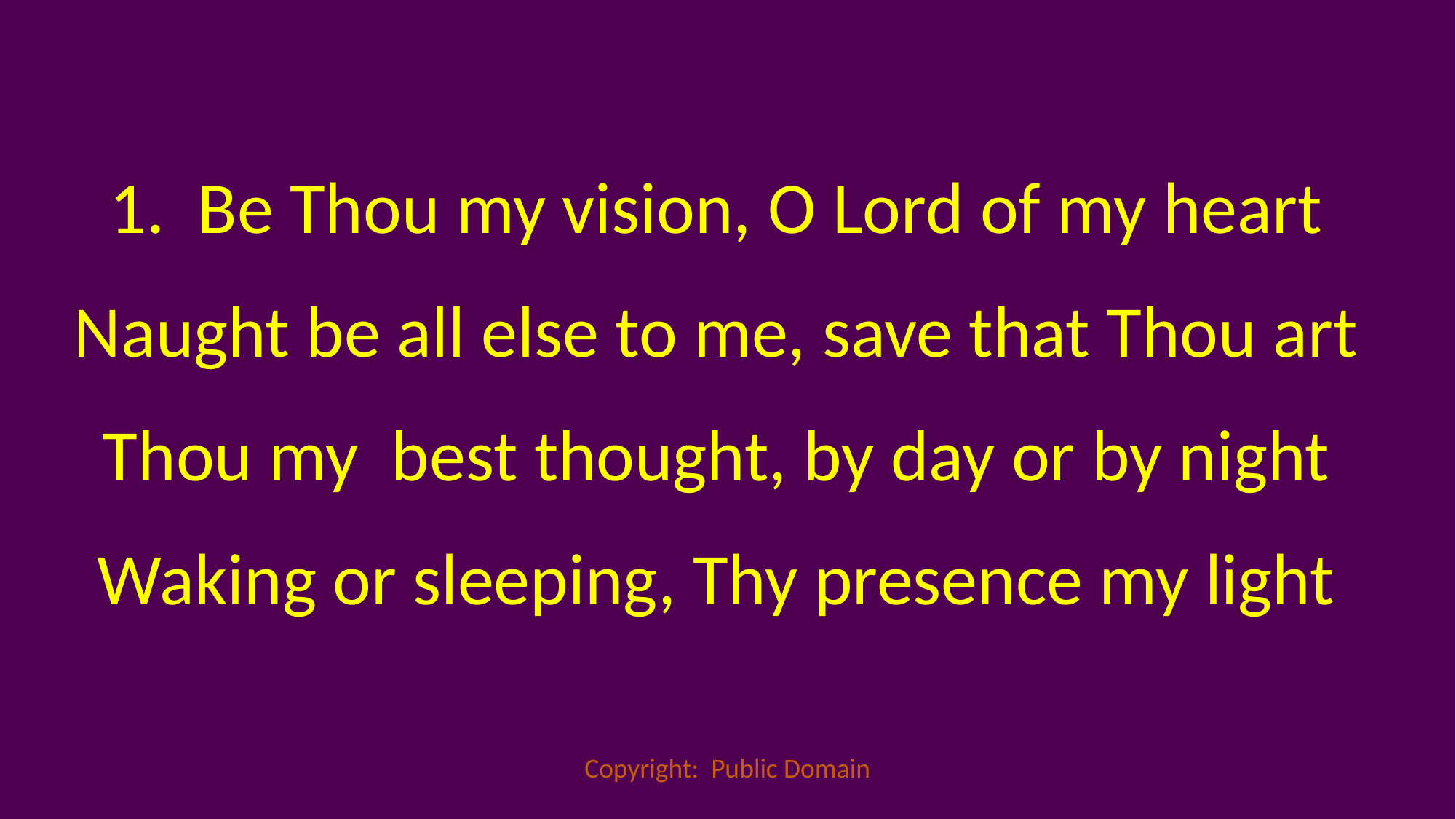

1.  Be Thou my vision, O Lord of my heart
Naught be all else to me, save that Thou art
Thou my  best thought, by day or by night
Waking or sleeping, Thy presence my light
Copyright:  Public Domain